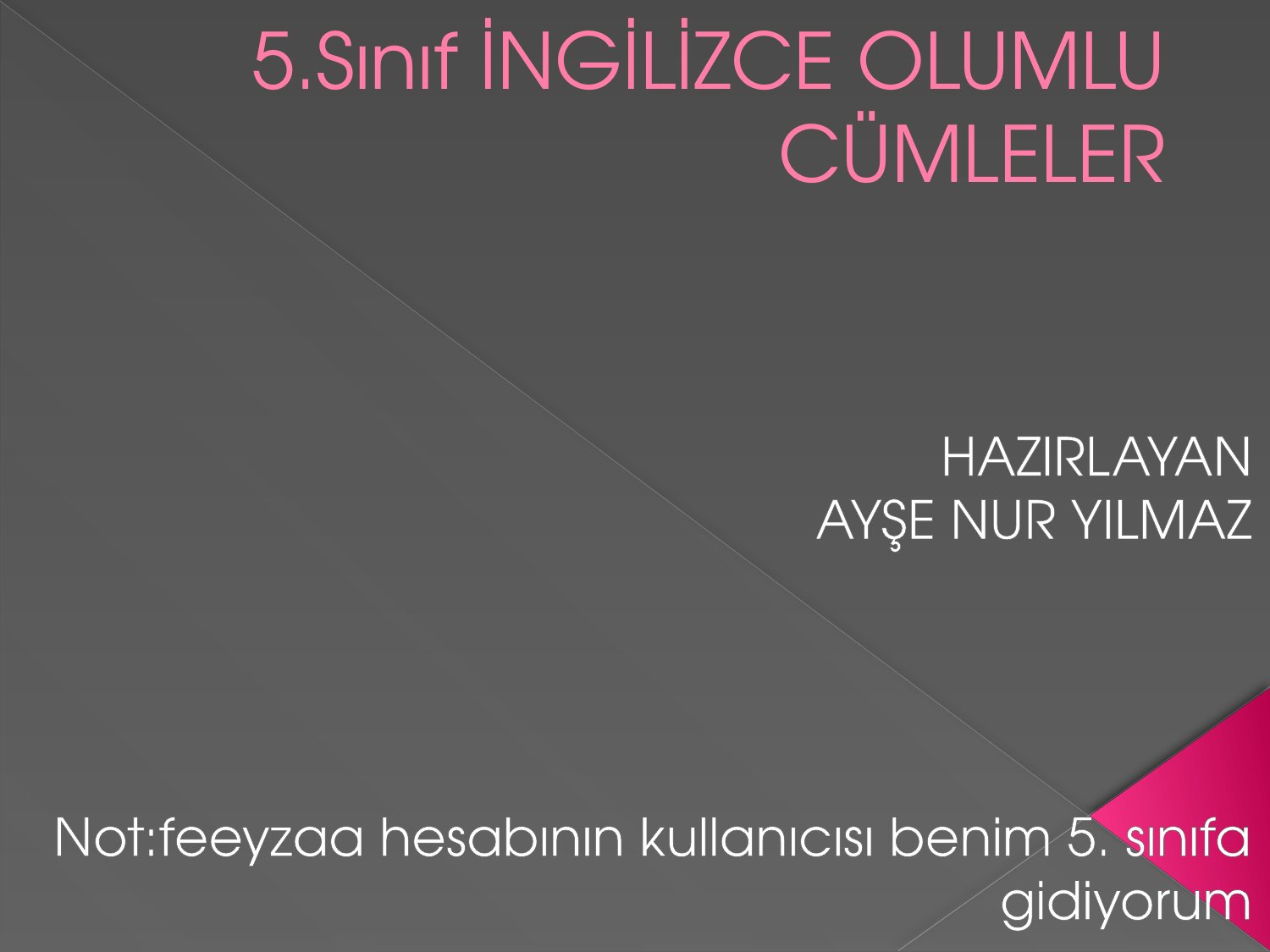

# 5.Sınıf İNGİLİZCE OLUMLU CÜMLELER
HAZIRLAYAN
AYŞE NUR YILMAZ

Not:feeyzaa hesabının kullanıcısı benim 5. sınıfa gidiyorum